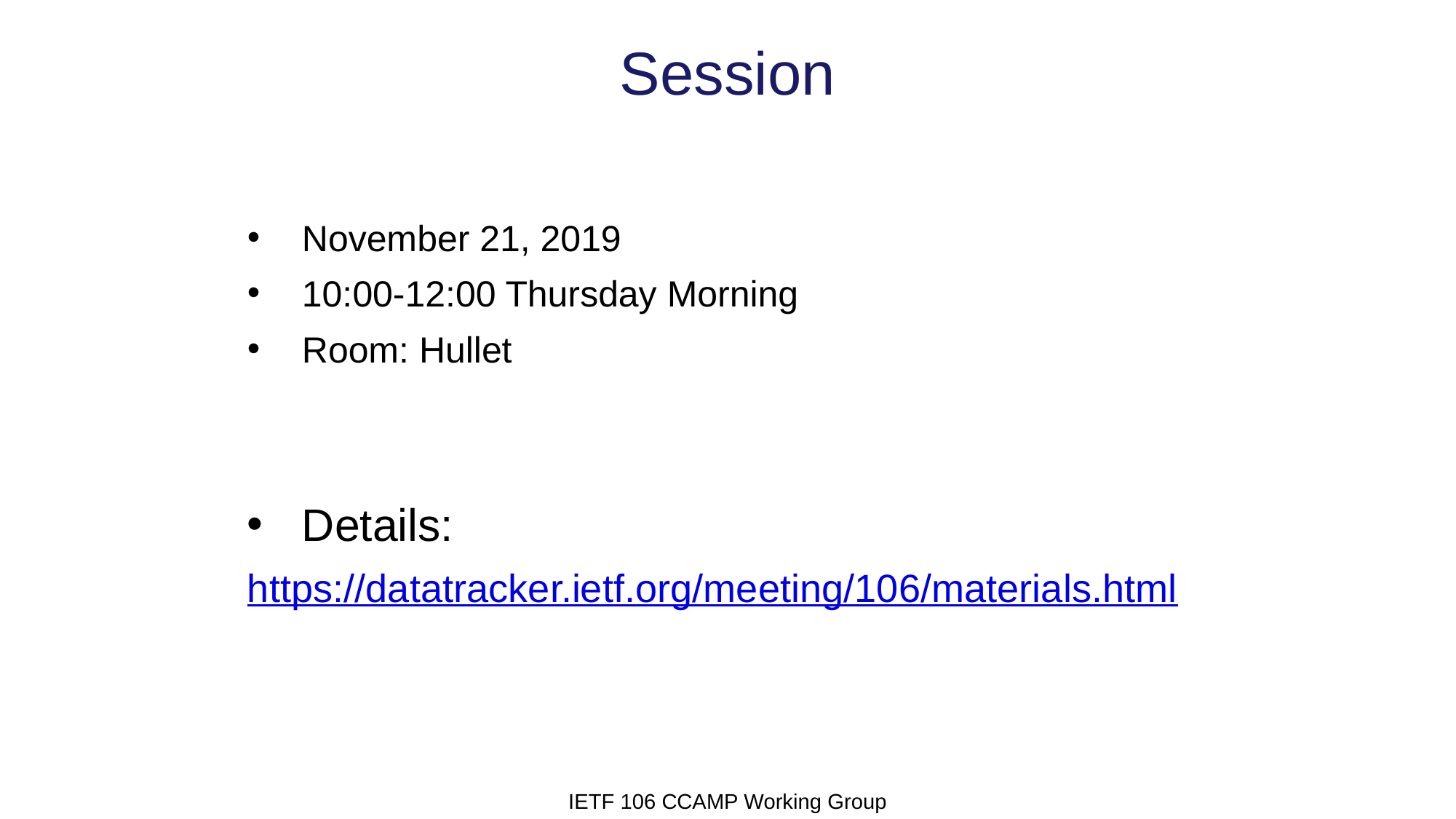

# Session
November 21, 2019
10:00-12:00 Thursday Morning
Room: Hullet

Details:
https://datatracker.ietf.org/meeting/106/materials.html
88th IETF CCAMP Working Group
IETF 106 CCAMP Working Group